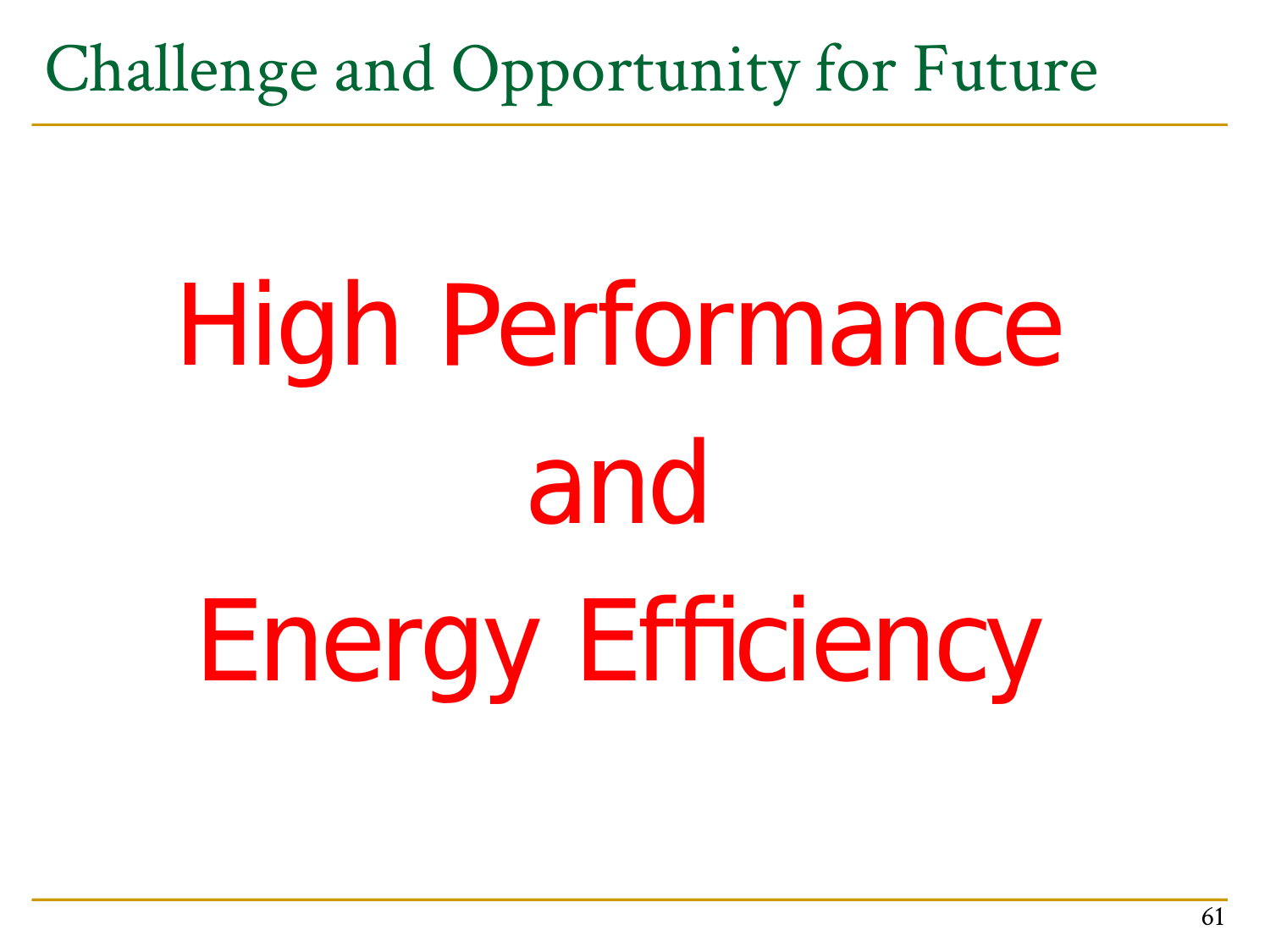

# Challenge and Opportunity for Future
High Performance
and
Energy Efficiency
61